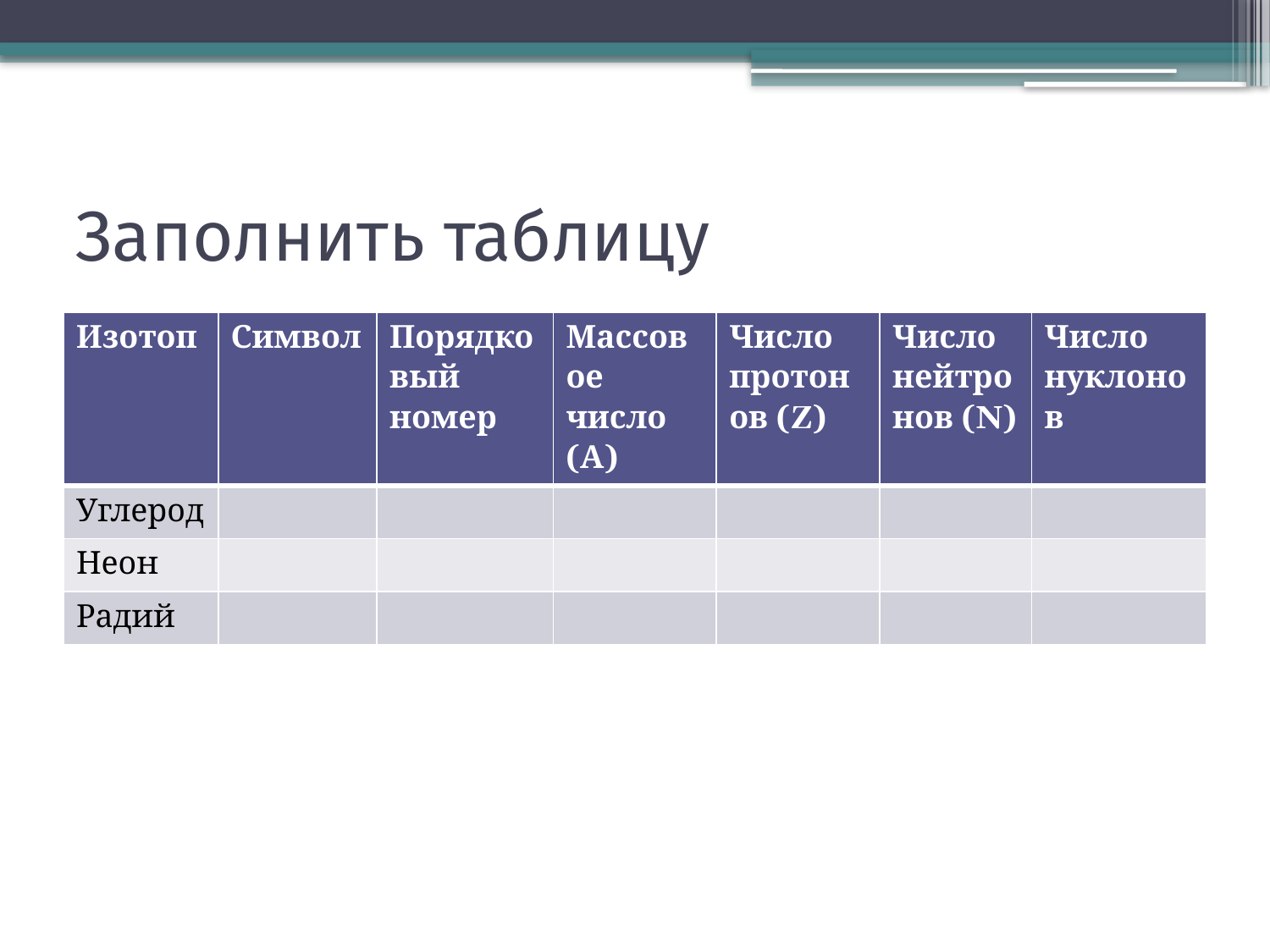

# Заполнить таблицу
| Изотоп | Символ | Порядковый номер | Массовое число (А) | Число протонов (Z) | Число нейтронов (N) | Число нуклонов |
| --- | --- | --- | --- | --- | --- | --- |
| Углерод |  |  |  |  |  |  |
| Неон |  |  |  |  |  |  |
| Радий |  |  |  |  |  |  |